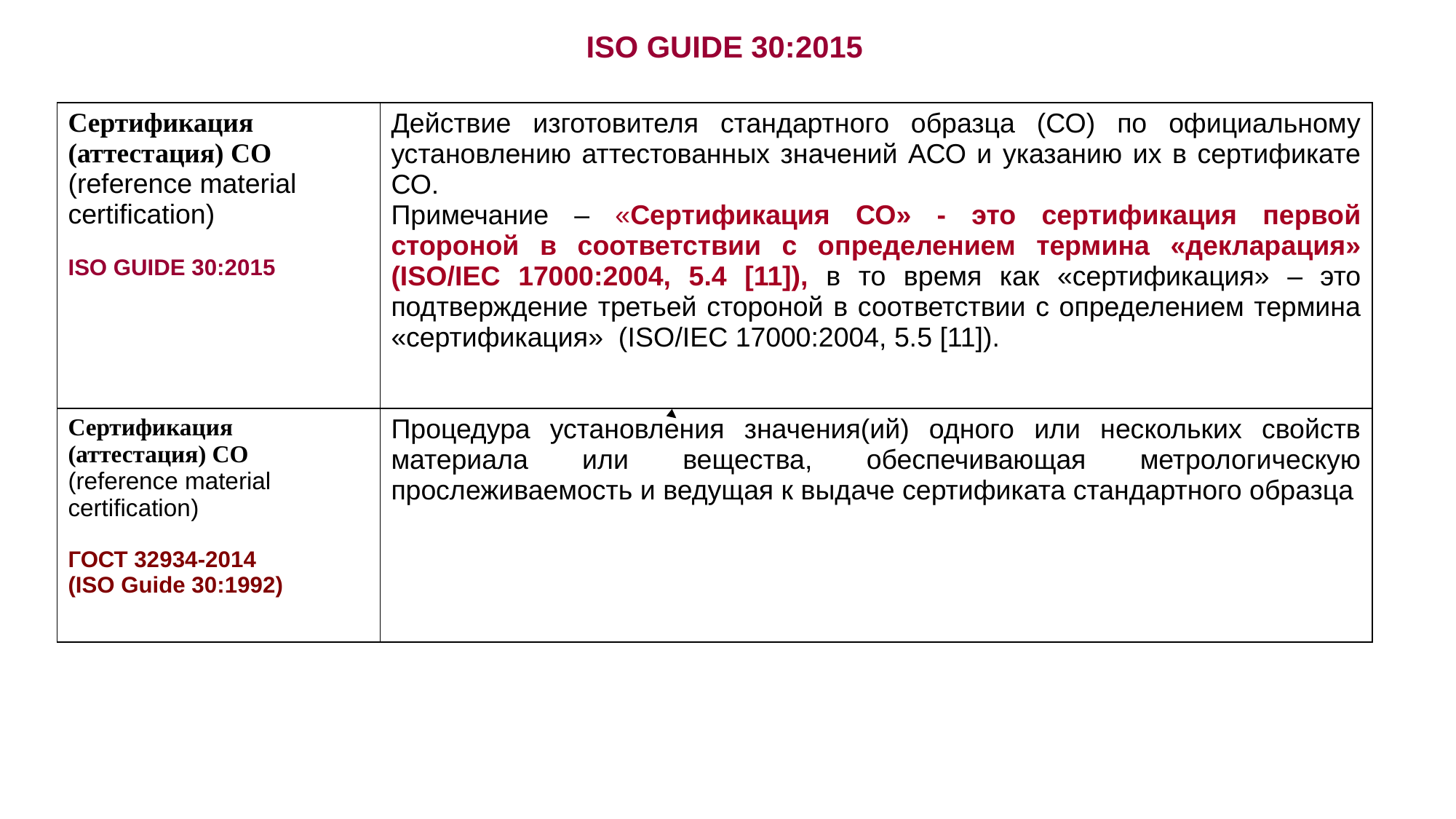

ISO GUIDE 30:2015

| Сертификация (аттестация) СО (reference material certification) ISO GUIDE 30:2015 | Действие изготовителя стандартного образца (СО) по официальному установлению аттестованных значений АСО и указанию их в сертификате СО. Примечание – «Сертификация СО» - это сертификация первой стороной в соответствии с определением термина «декларация» (ISO/IEC 17000:2004, 5.4 [11]), в то время как «сертификация» – это подтверждение третьей стороной в соответствии с определением термина «сертификация» (ISO/IEC 17000:2004, 5.5 [11]). |
| --- | --- |
| Сертификация (аттестация) СО (reference material certification) ГОСТ 32934-2014 (ISO Guide 30:1992) | Процедура установления значения(ий) одного или нескольких свойств материала или вещества, обеспечивающая метрологическую прослеживаемость и ведущая к выдаче сертификата стандартного образца |